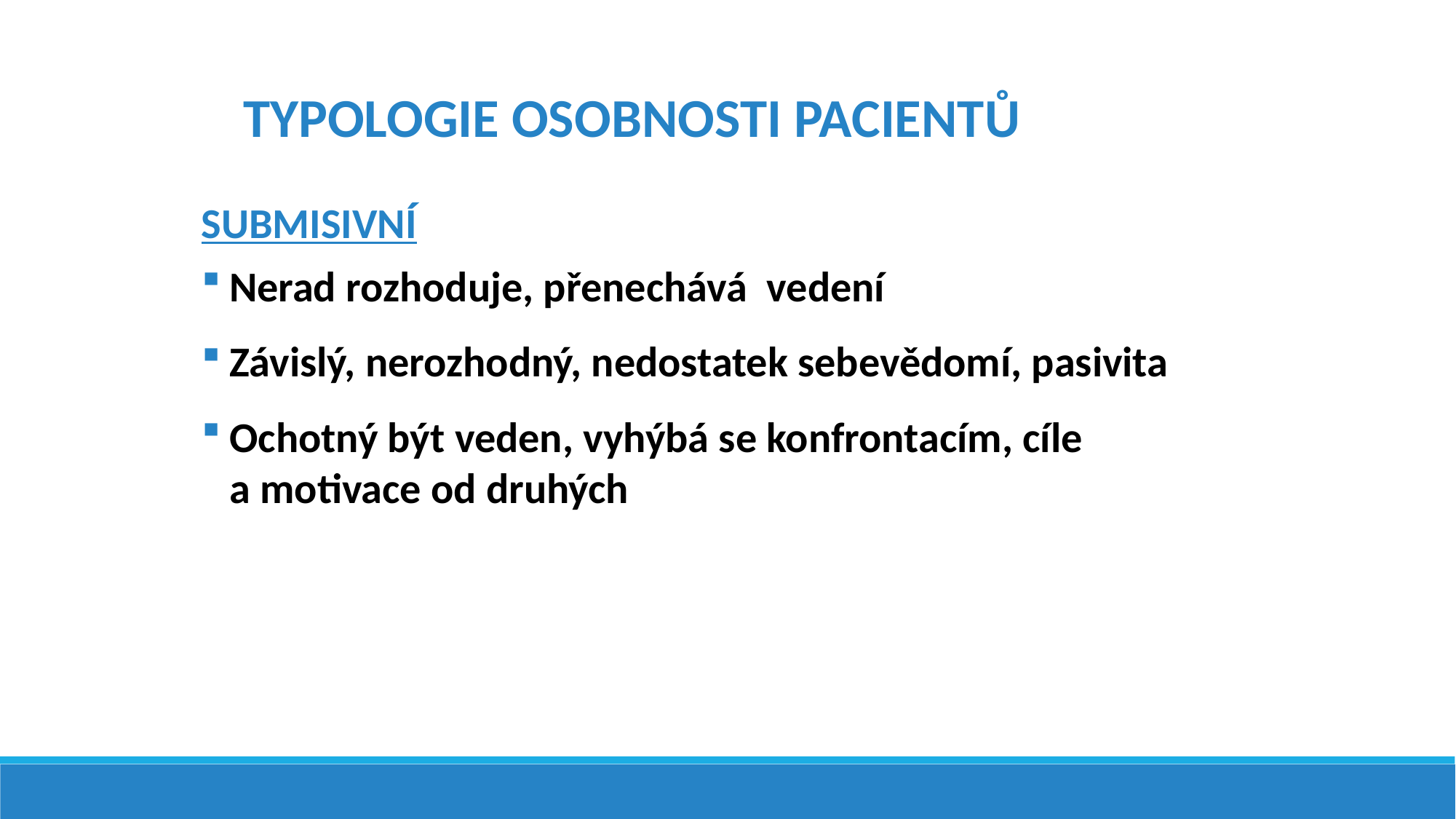

TYPOLOGIE OSOBNOSTI PACIENTŮ
SUBMISIVNÍ
Nerad rozhoduje, přenechává  vedení
Závislý, nerozhodný, nedostatek sebevědomí, pasivita
Ochotný být veden, vyhýbá se konfrontacím, cíle
a motivace od druhých